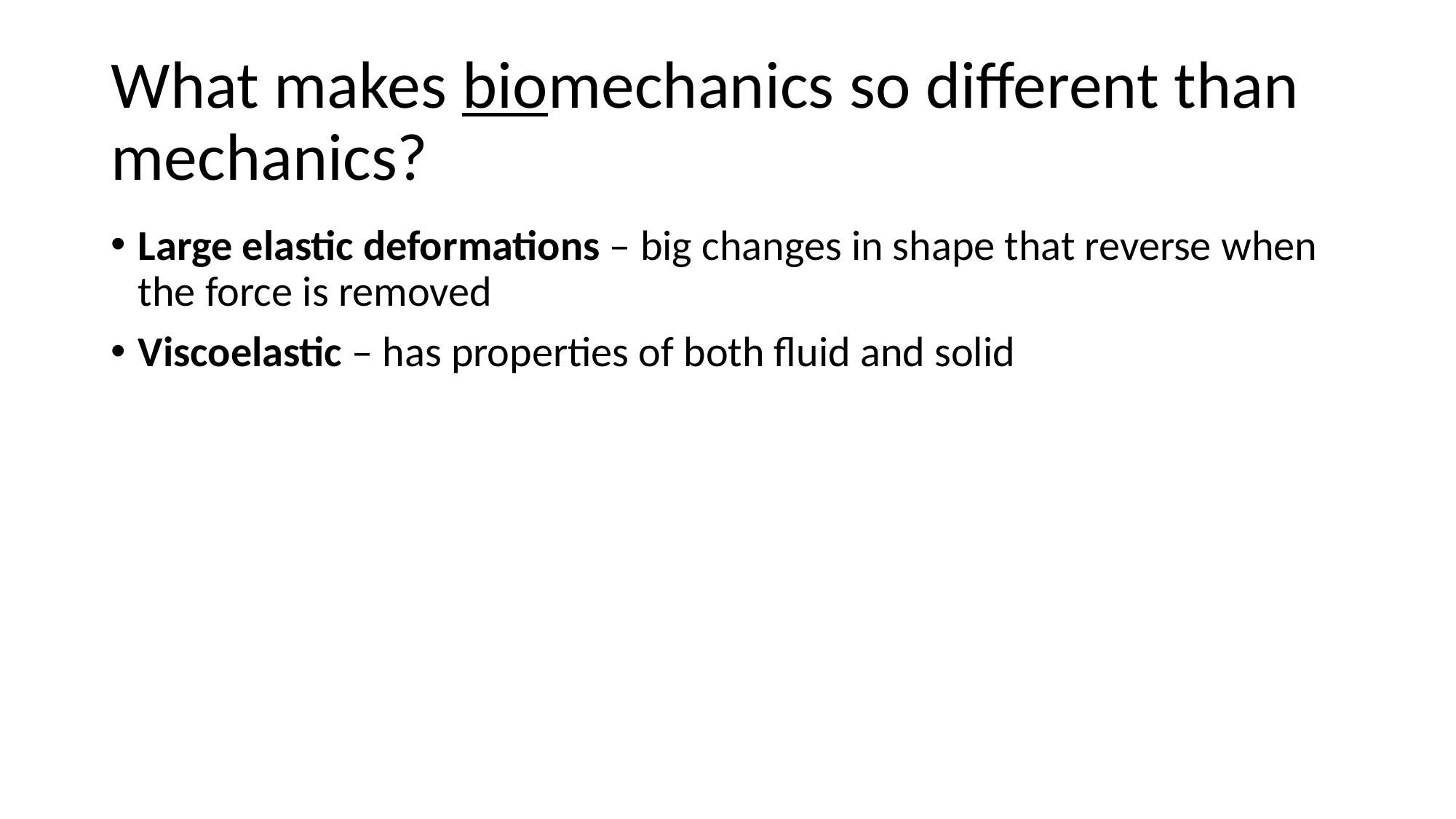

# What makes biomechanics so different than mechanics?
Large elastic deformations – big changes in shape that reverse when the force is removed
Viscoelastic – has properties of both fluid and solid